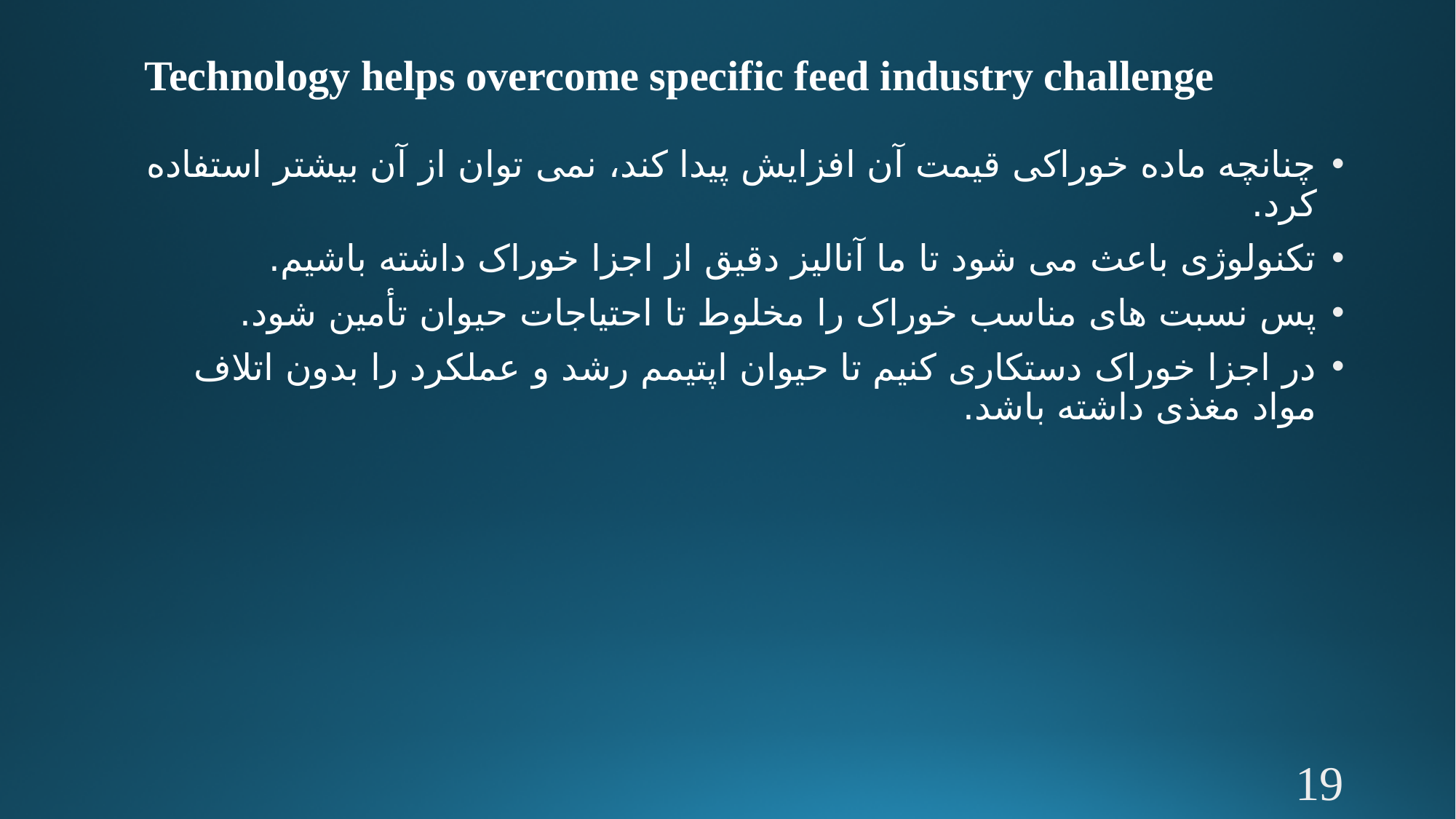

# Technology helps overcome specific feed industry challenge
چنانچه ماده خوراکی قیمت آن افزایش پیدا کند، نمی توان از آن بیشتر استفاده کرد.
تکنولوژی باعث می شود تا ما آنالیز دقیق از اجزا خوراک داشته باشیم.
پس نسبت های مناسب خوراک را مخلوط تا احتیاجات حیوان تأمین شود.
در اجزا خوراک دستکاری کنیم تا حیوان اپتیمم رشد و عملکرد را بدون اتلاف مواد مغذی داشته باشد.

19